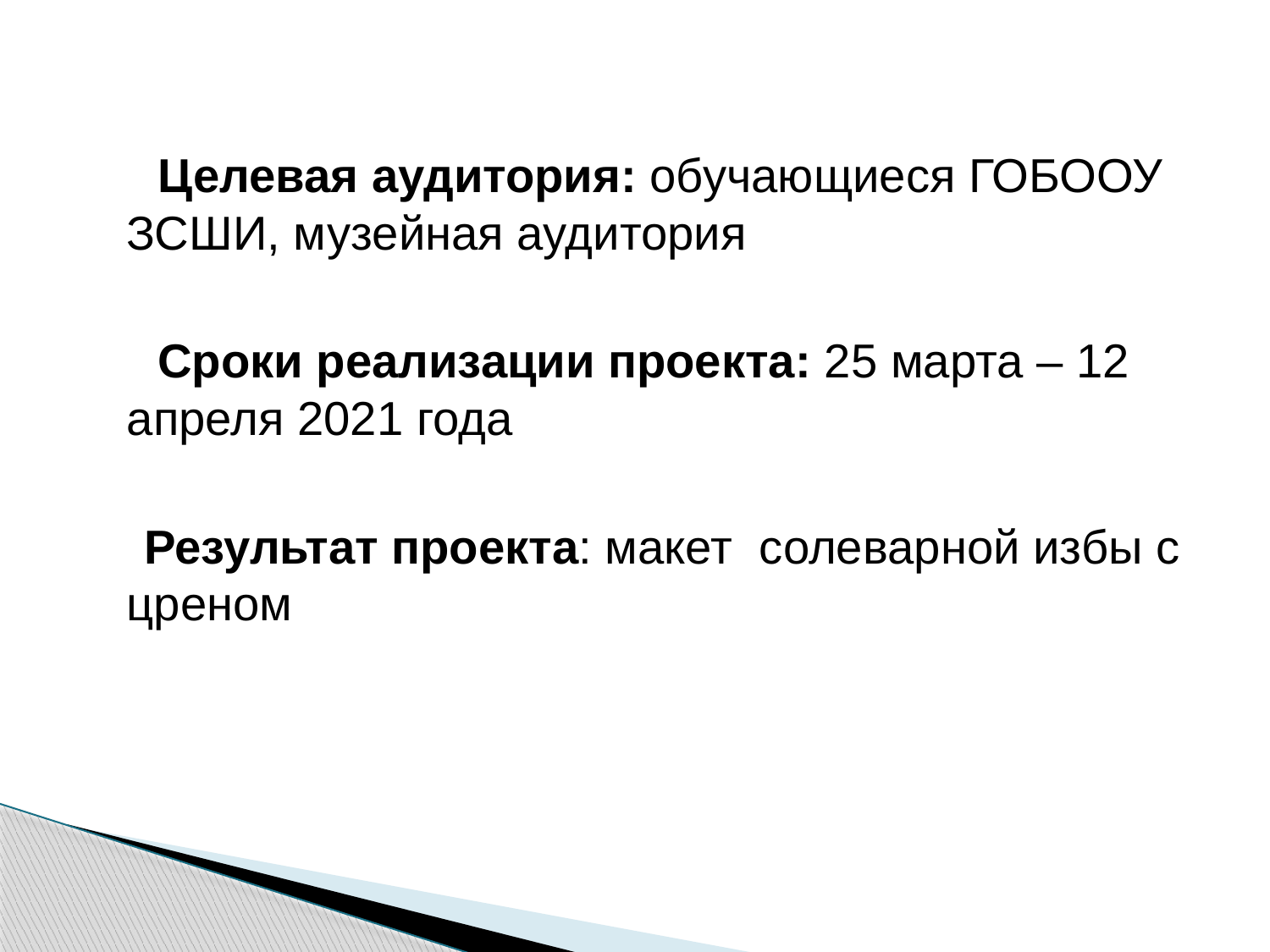

Целевая аудитория: обучающиеся ГОБООУ ЗСШИ, музейная аудитория

     Сроки реализации проекта: 25 марта – 12 апреля 2021 года

    Результат проекта: макет  солеварной избы с цреном